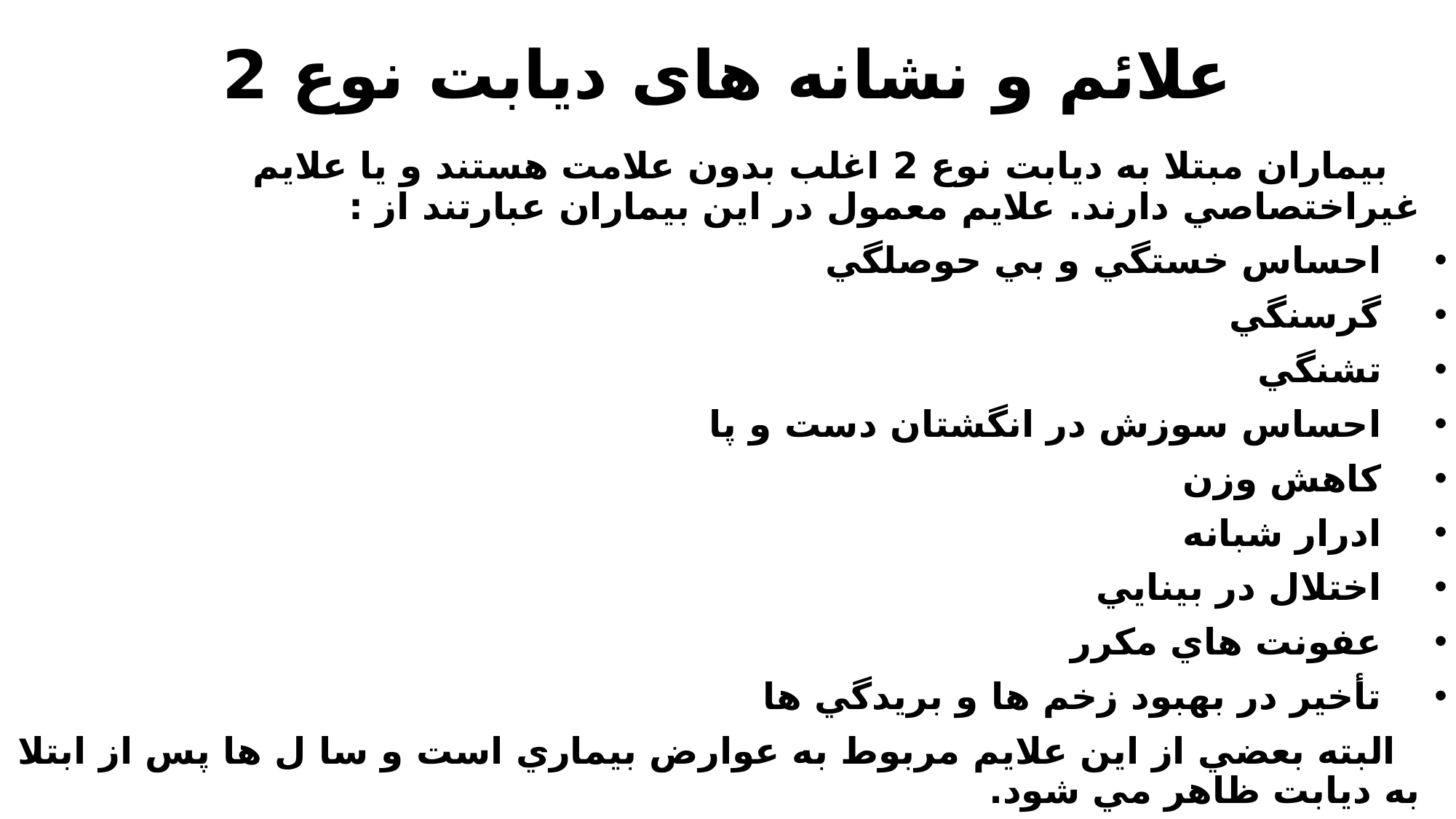

# علائم و نشانه های دیابت نوع 2
    بيماران مبتلا به ديابت نوع 2 اغلب بدون علامت هستند و يا علايم غيراختصاصي دارند. علايم معمول در اين بيماران عبارتند از :
   احساس خستگي و بي حوصلگي
   گرسنگي
   تشنگي
   احساس سوزش در انگشتان دست و پا
   كاهش وزن
   ادرار شبانه
   اختلال در بينايي
   عفونت هاي مكرر
   تأخير در بهبود زخم ها و بريدگي ها
    البته بعضي از اين علايم مربوط به عوارض بيماري است و سا ل ها پس از ابتلا به ديابت ظاهر مي شود.